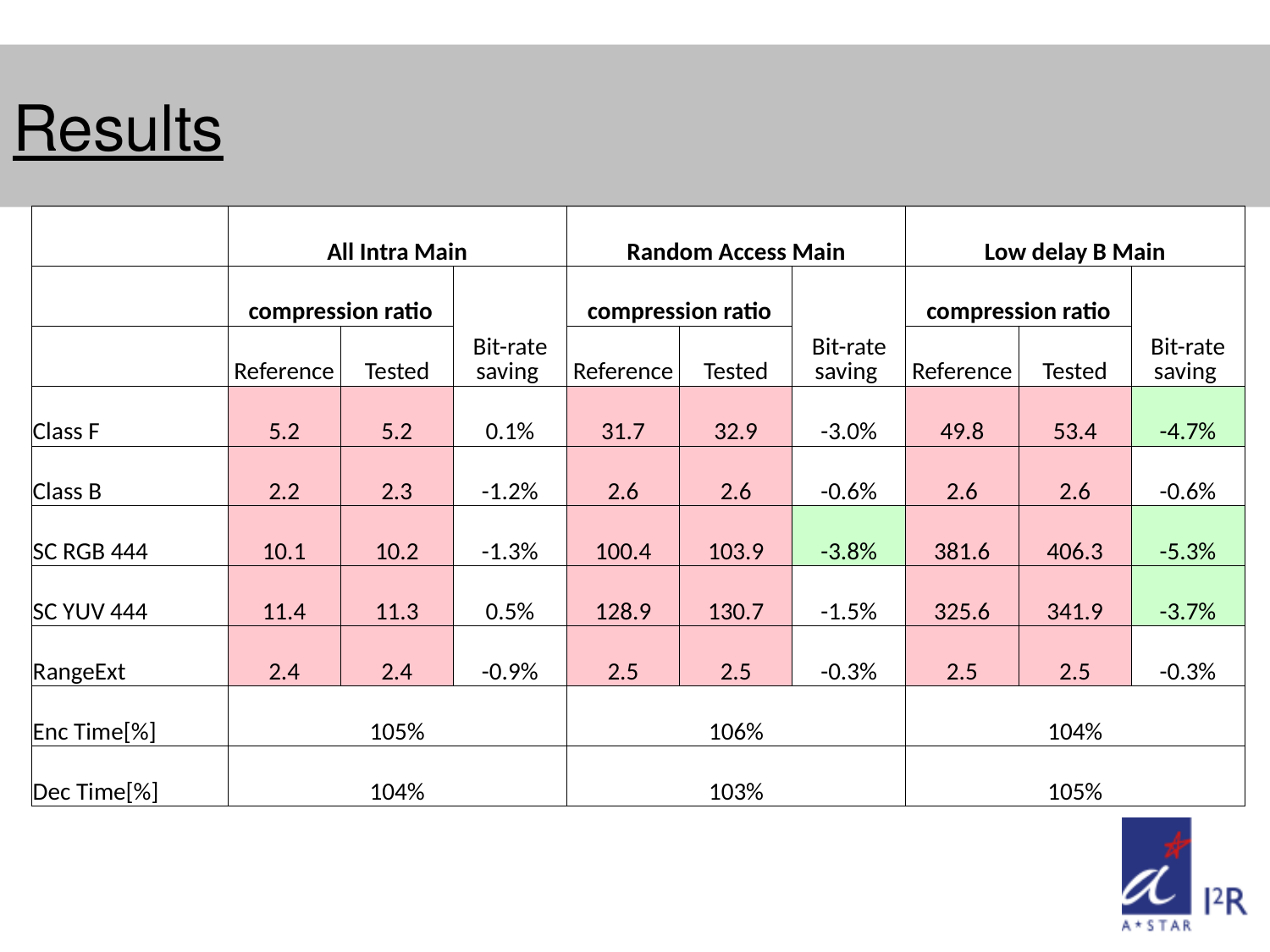

# Results
|  | All Intra Main |  |  | Random Access Main |  |  | Low delay B Main |  |  |
| --- | --- | --- | --- | --- | --- | --- | --- | --- | --- |
|  | compression ratio |  | Bit-rate saving | compression ratio |  | Bit-rate saving | compression ratio |  | Bit-rate saving |
|  | Reference | Tested |  | Reference | Tested |  | Reference | Tested |  |
| Class F | 5.2 | 5.2 | 0.1% | 31.7 | 32.9 | -3.0% | 49.8 | 53.4 | -4.7% |
| Class B | 2.2 | 2.3 | -1.2% | 2.6 | 2.6 | -0.6% | 2.6 | 2.6 | -0.6% |
| SC RGB 444 | 10.1 | 10.2 | -1.3% | 100.4 | 103.9 | -3.8% | 381.6 | 406.3 | -5.3% |
| SC YUV 444 | 11.4 | 11.3 | 0.5% | 128.9 | 130.7 | -1.5% | 325.6 | 341.9 | -3.7% |
| RangeExt | 2.4 | 2.4 | -0.9% | 2.5 | 2.5 | -0.3% | 2.5 | 2.5 | -0.3% |
| Enc Time[%] | 105% |  |  | 106% |  |  | 104% |  |  |
| Dec Time[%] | 104% |  |  | 103% |  |  | 105% |  |  |